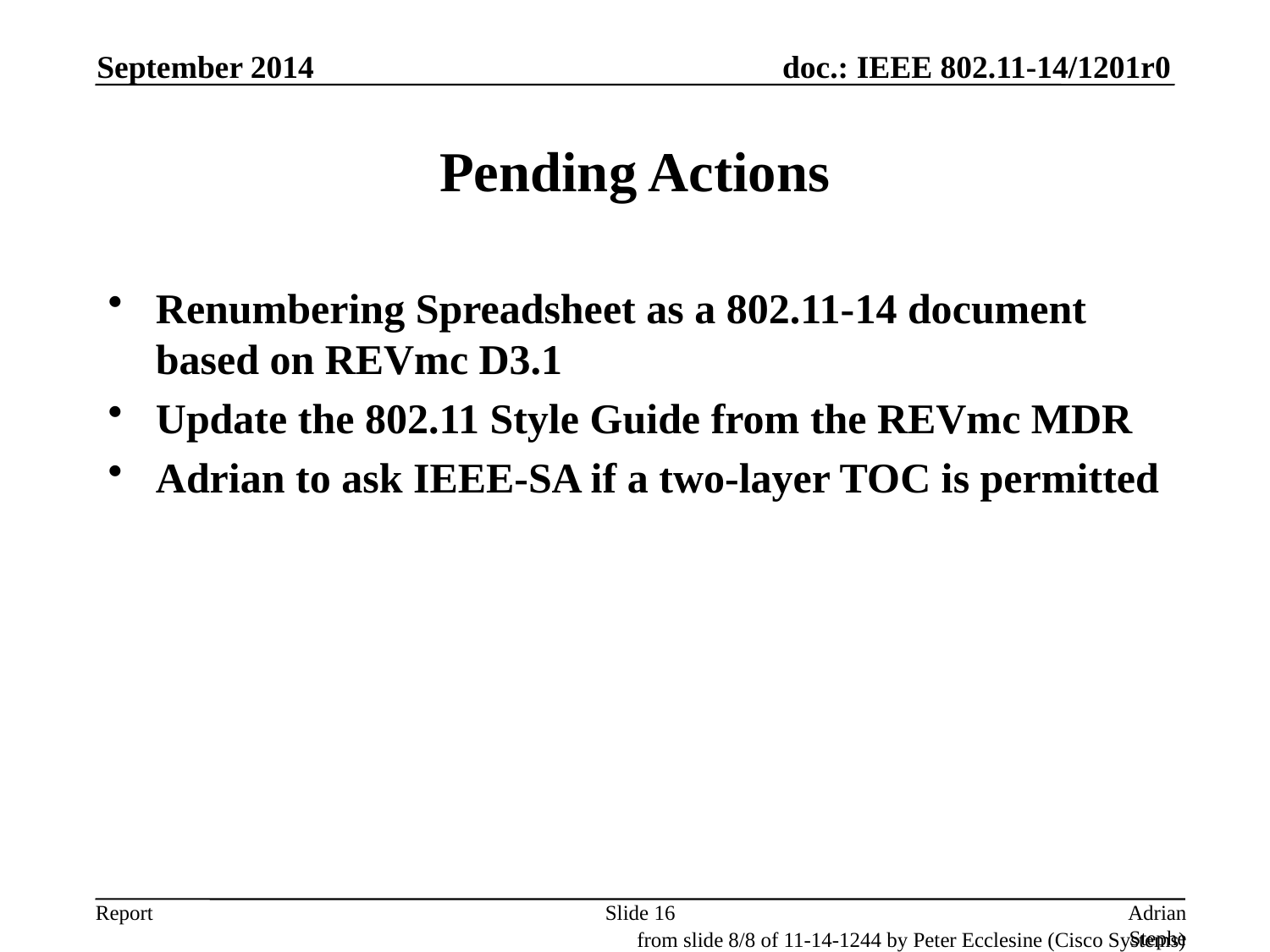

September 2014
# Pending Actions
Renumbering Spreadsheet as a 802.11-14 document based on REVmc D3.1
Update the 802.11 Style Guide from the REVmc MDR
Adrian to ask IEEE-SA if a two-layer TOC is permitted

Slide 16
Adrian Stephens, Intel Corporation
from slide 8/8 of 11-14-1244 by Peter Ecclesine (Cisco Systems)